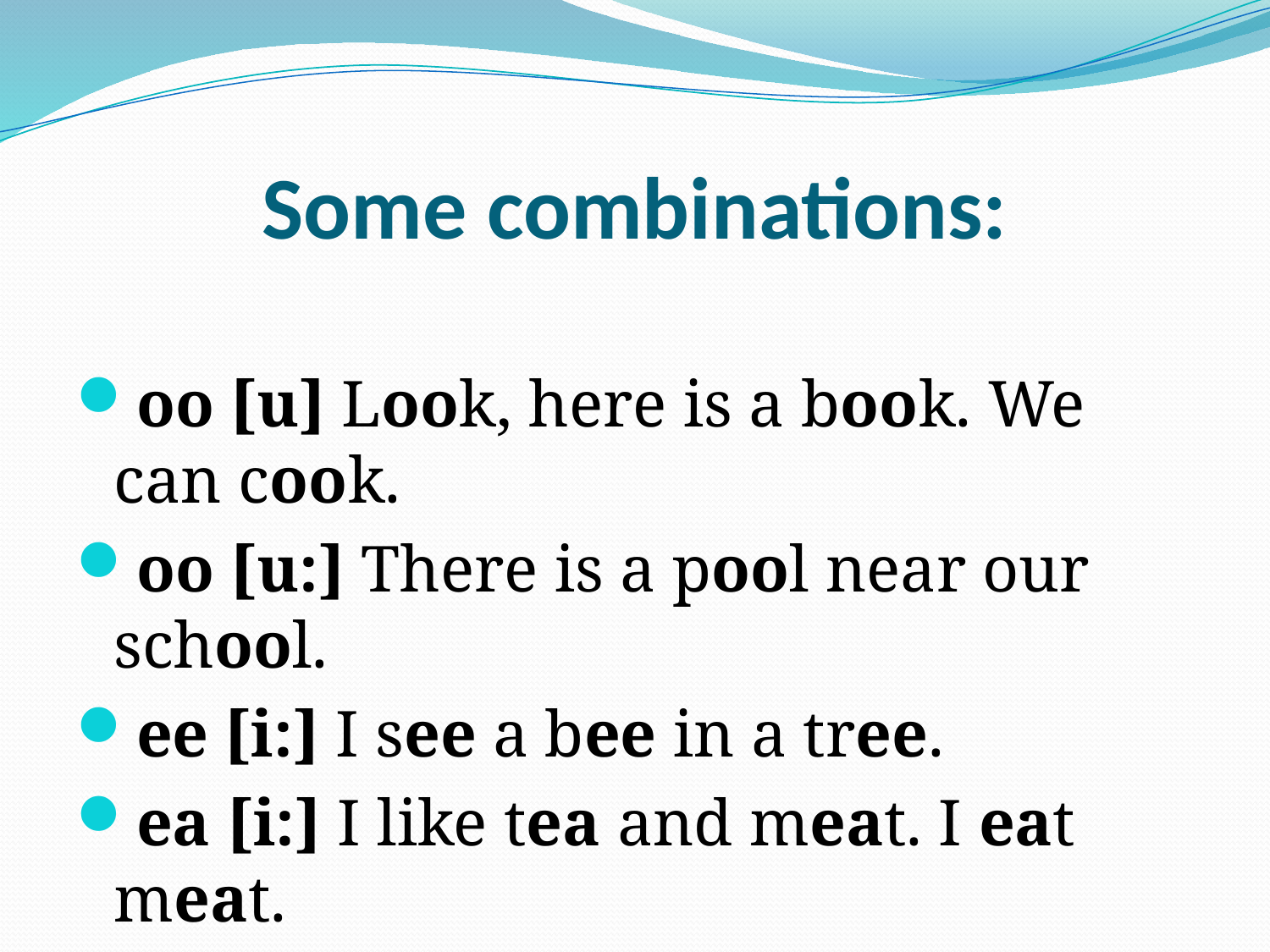

# Some combinations:

oo [u] Look, here is a book. We can cook.
oo [u:] There is a pool near our school.
ee [i:] I see a bee in a tree.
ea [i:] I like tea and meat. I eat meat.